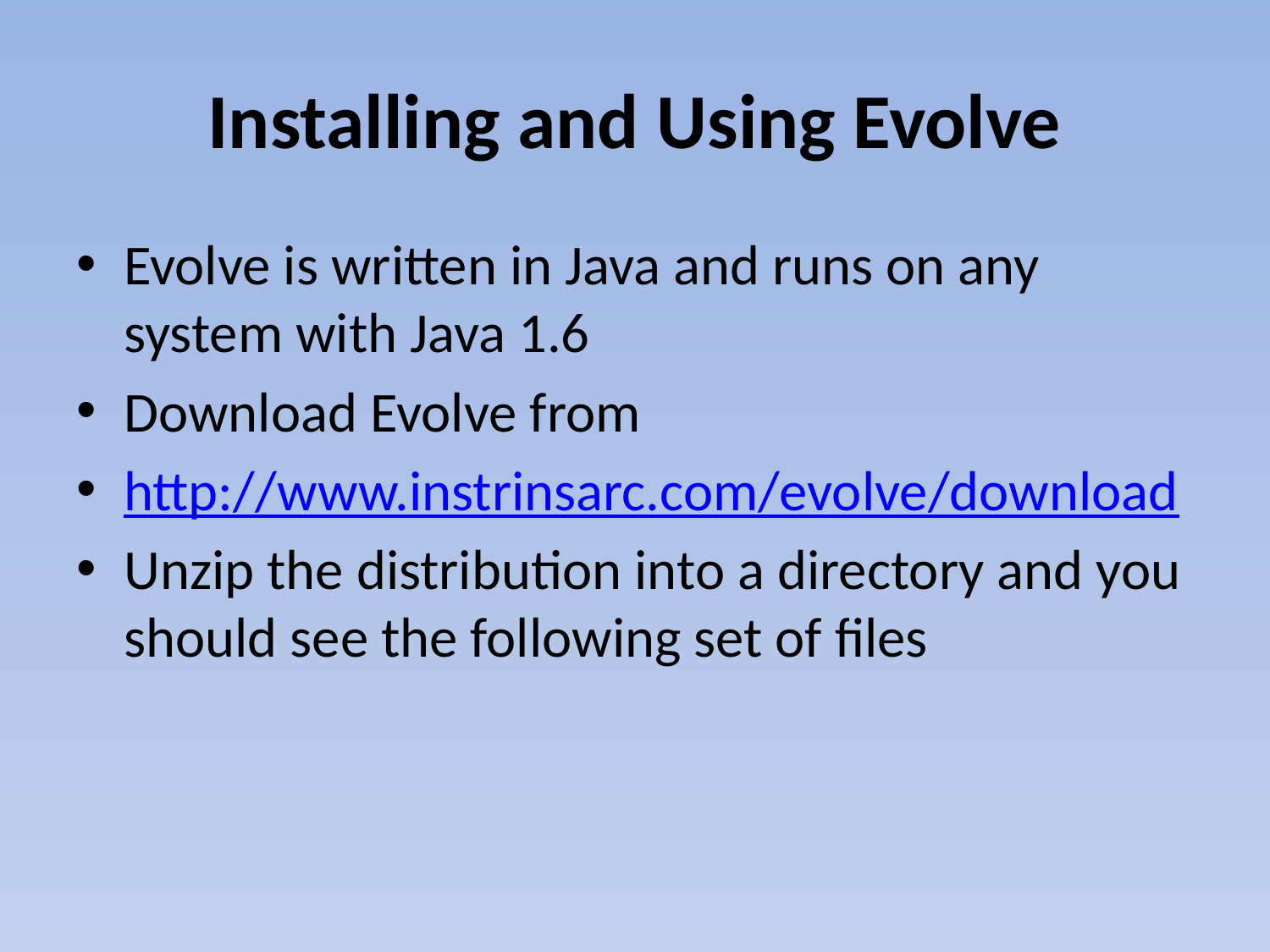

# Installing and Using Evolve
Evolve is written in Java and runs on any system with Java 1.6
Download Evolve from
http://www.instrinsarc.com/evolve/download
Unzip the distribution into a directory and you should see the following set of files